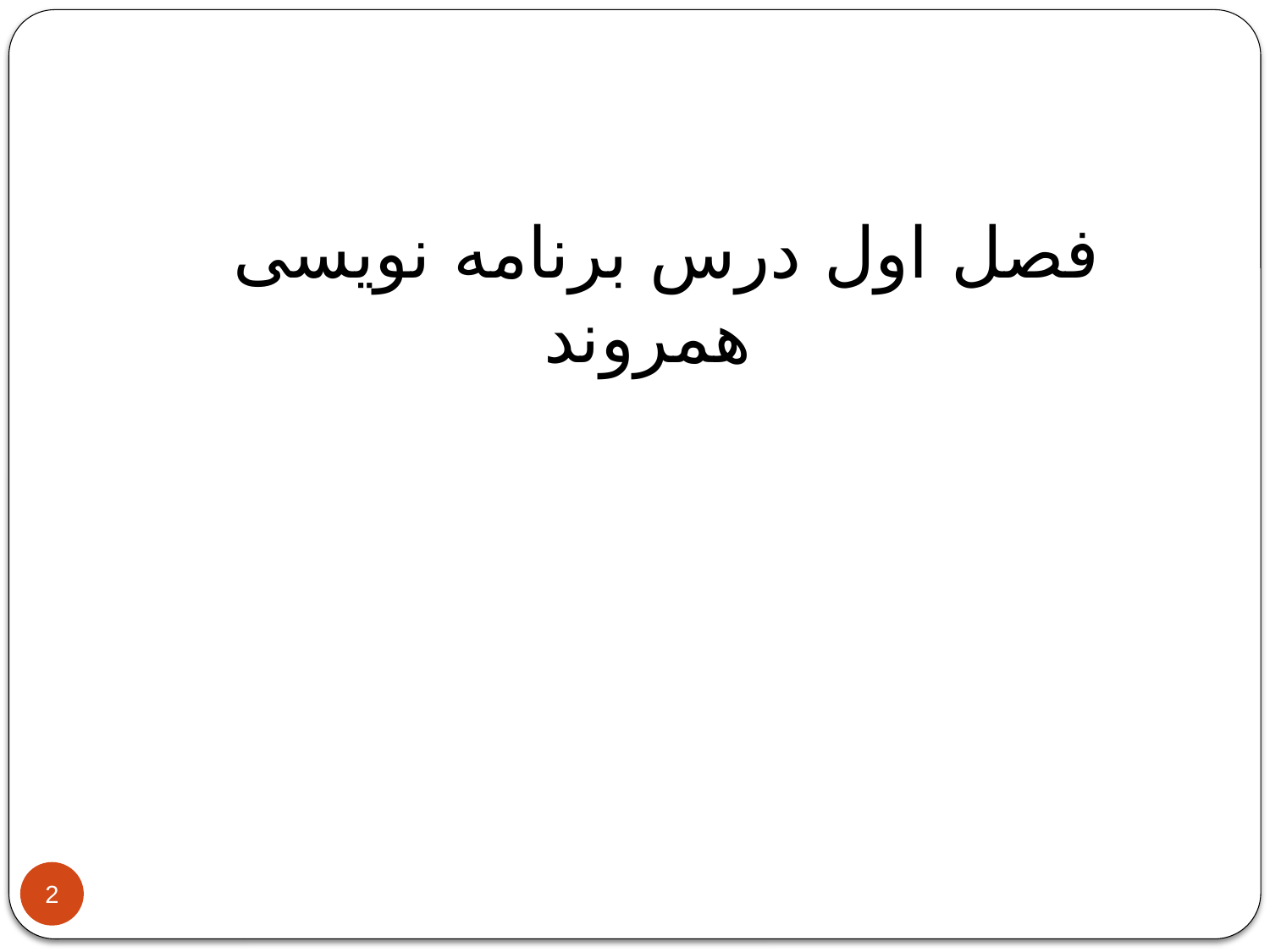

فصل اول درس برنامه نویسی همروند
2